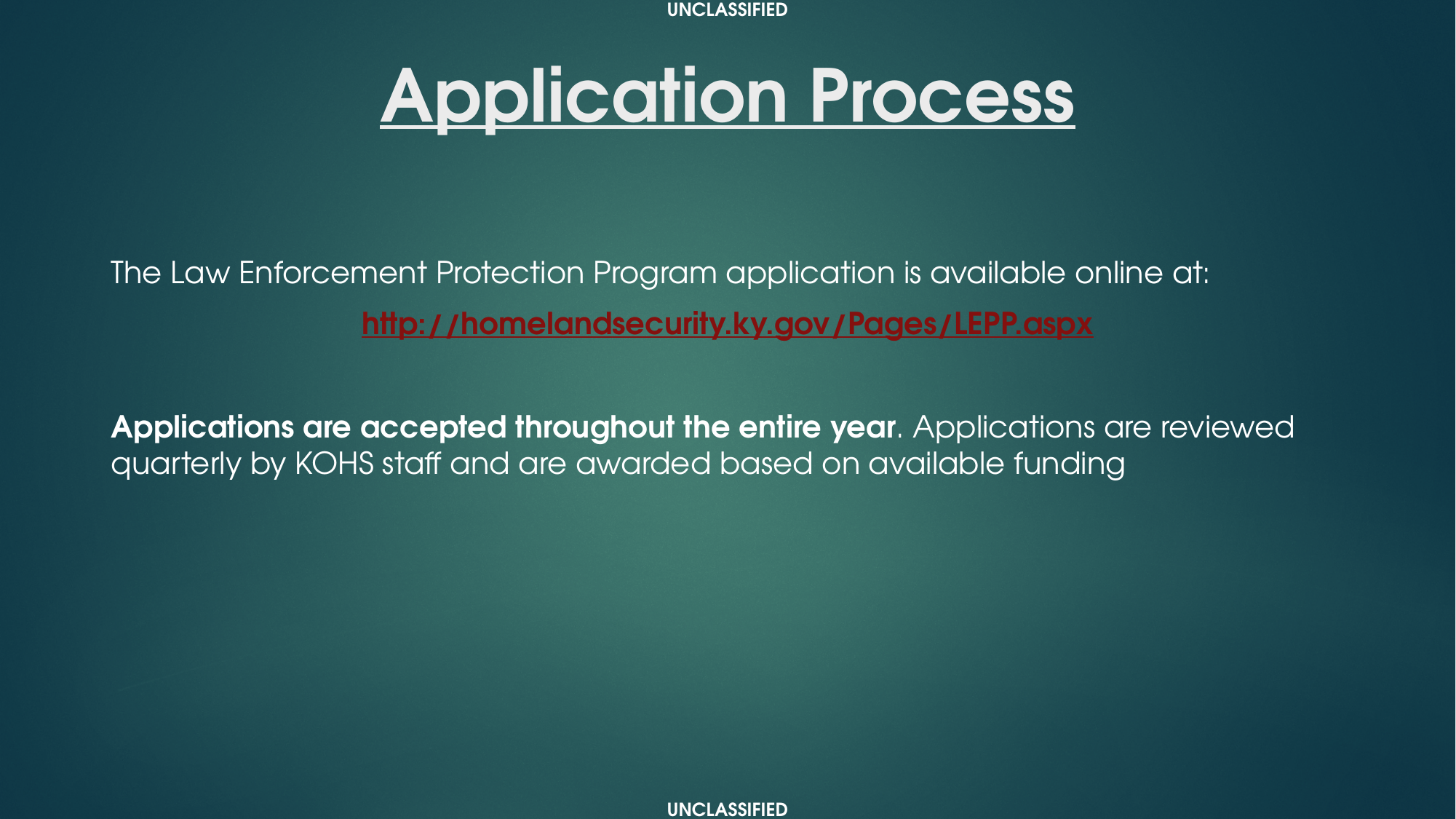

UNCLASSIFIED
# Application Process

The Law Enforcement Protection Program application is available online at:
http://homelandsecurity.ky.gov/Pages/LEPP.aspx

Applications are accepted throughout the entire year. Applications are reviewed quarterly by KOHS staff and are awarded based on available funding
UNCLASSIFIED